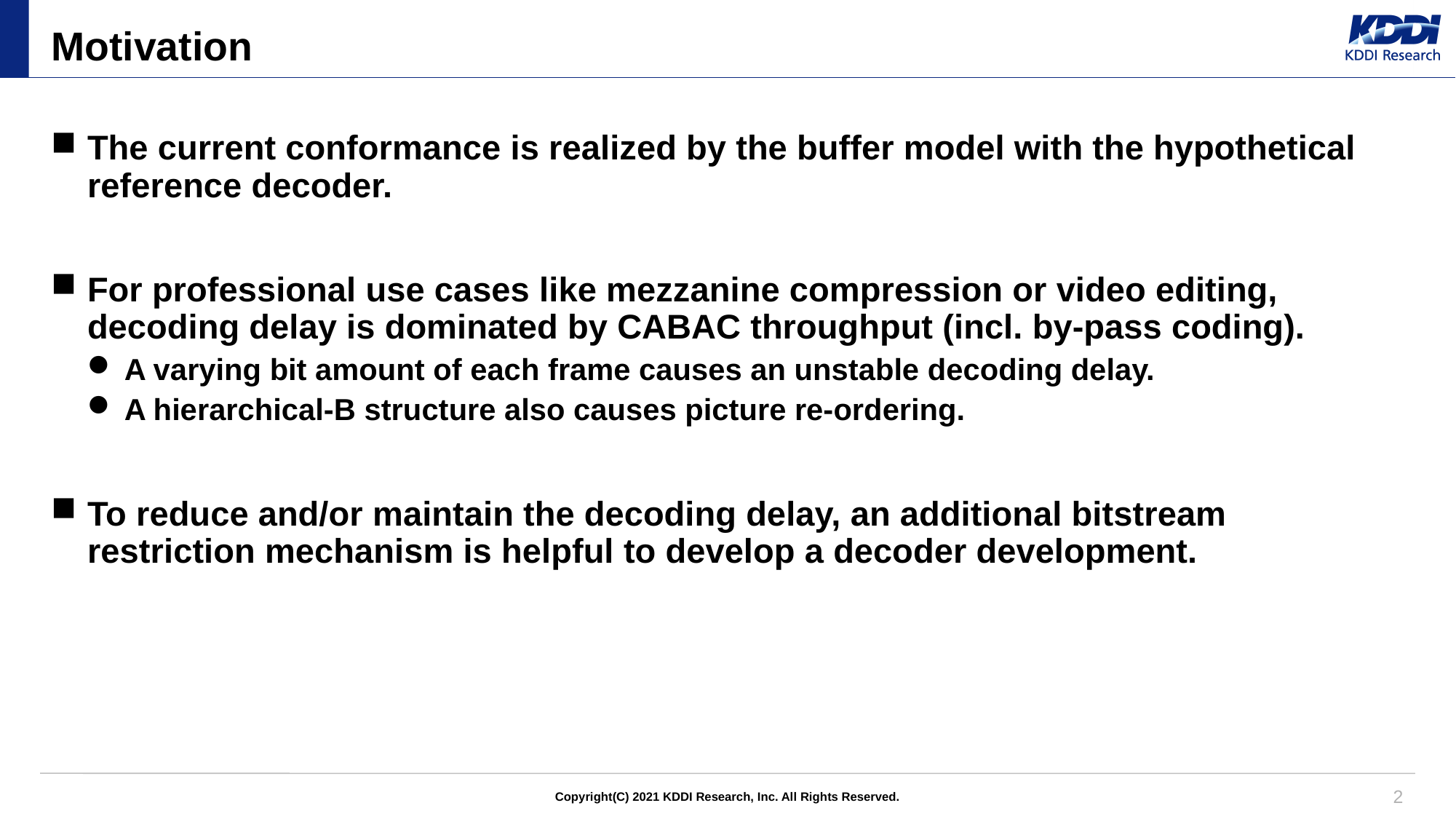

# Motivation
The current conformance is realized by the buffer model with the hypothetical reference decoder.

For professional use cases like mezzanine compression or video editing, decoding delay is dominated by CABAC throughput (incl. by-pass coding).
A varying bit amount of each frame causes an unstable decoding delay.
A hierarchical-B structure also causes picture re-ordering.

To reduce and/or maintain the decoding delay, an additional bitstream restriction mechanism is helpful to develop a decoder development.
2